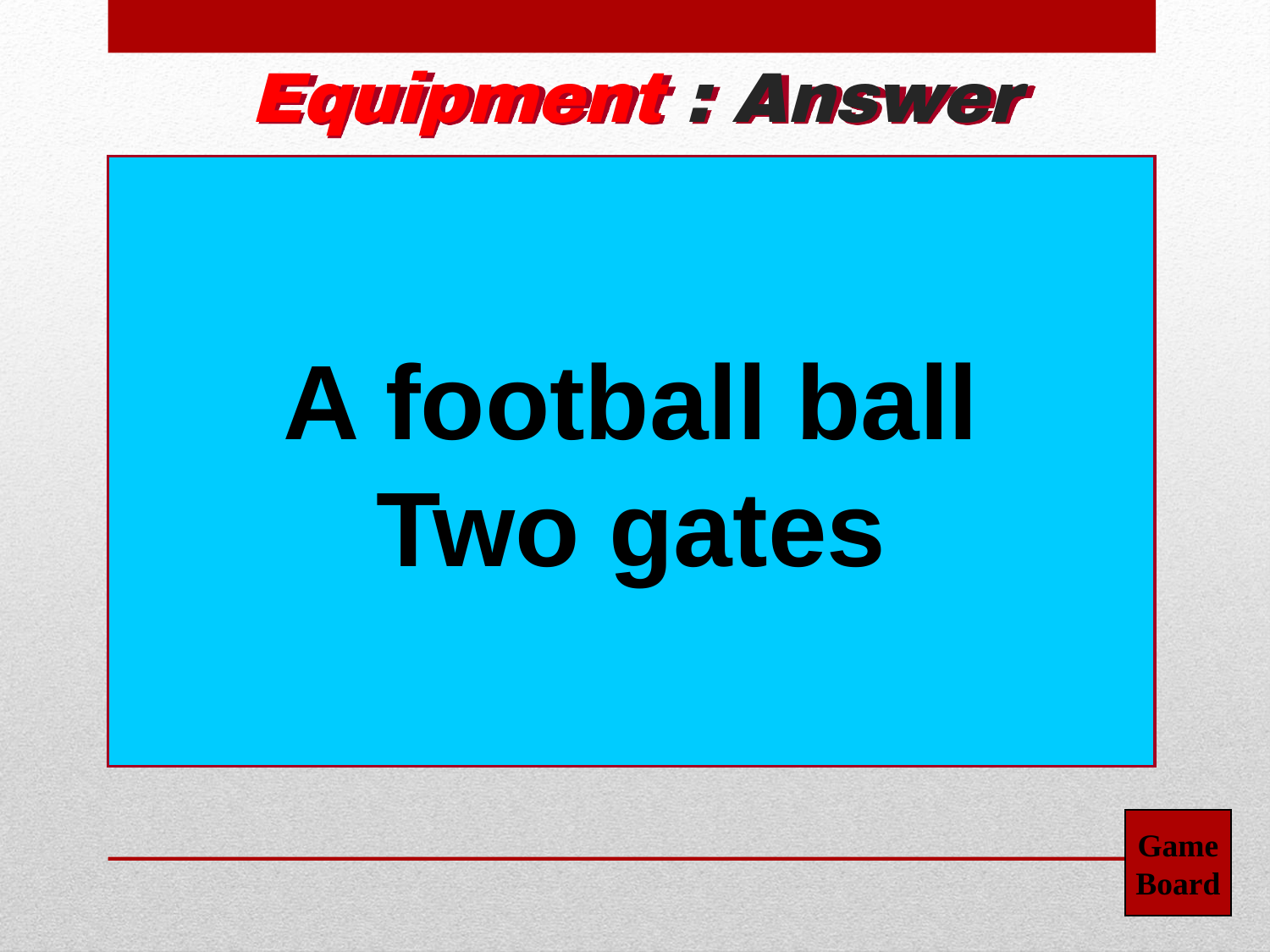

Equipment : Answer
A football ball
Two gates
Game
Board